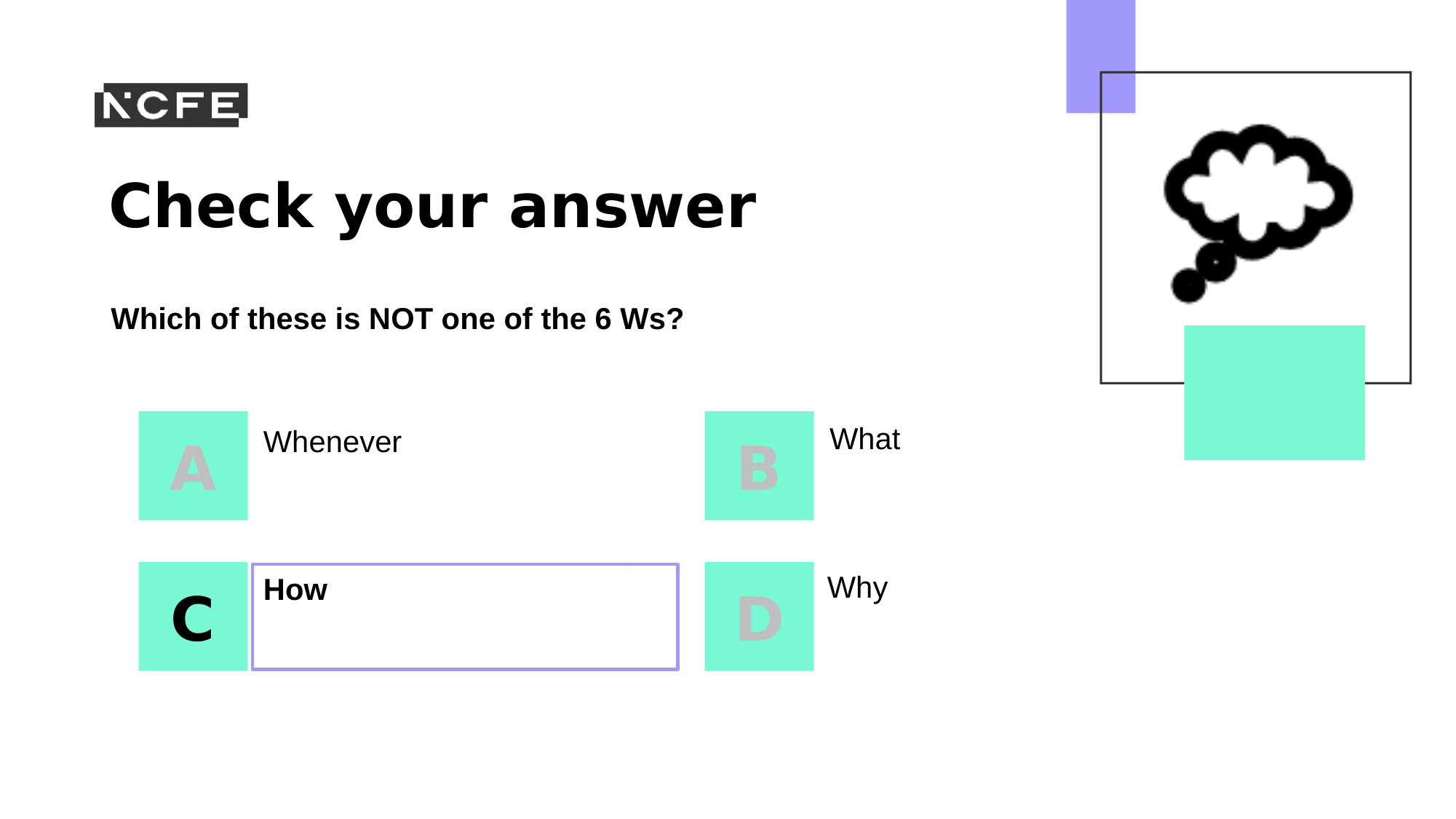

Which of these is NOT one of the 6 Ws?
What

Whenever
Why
How